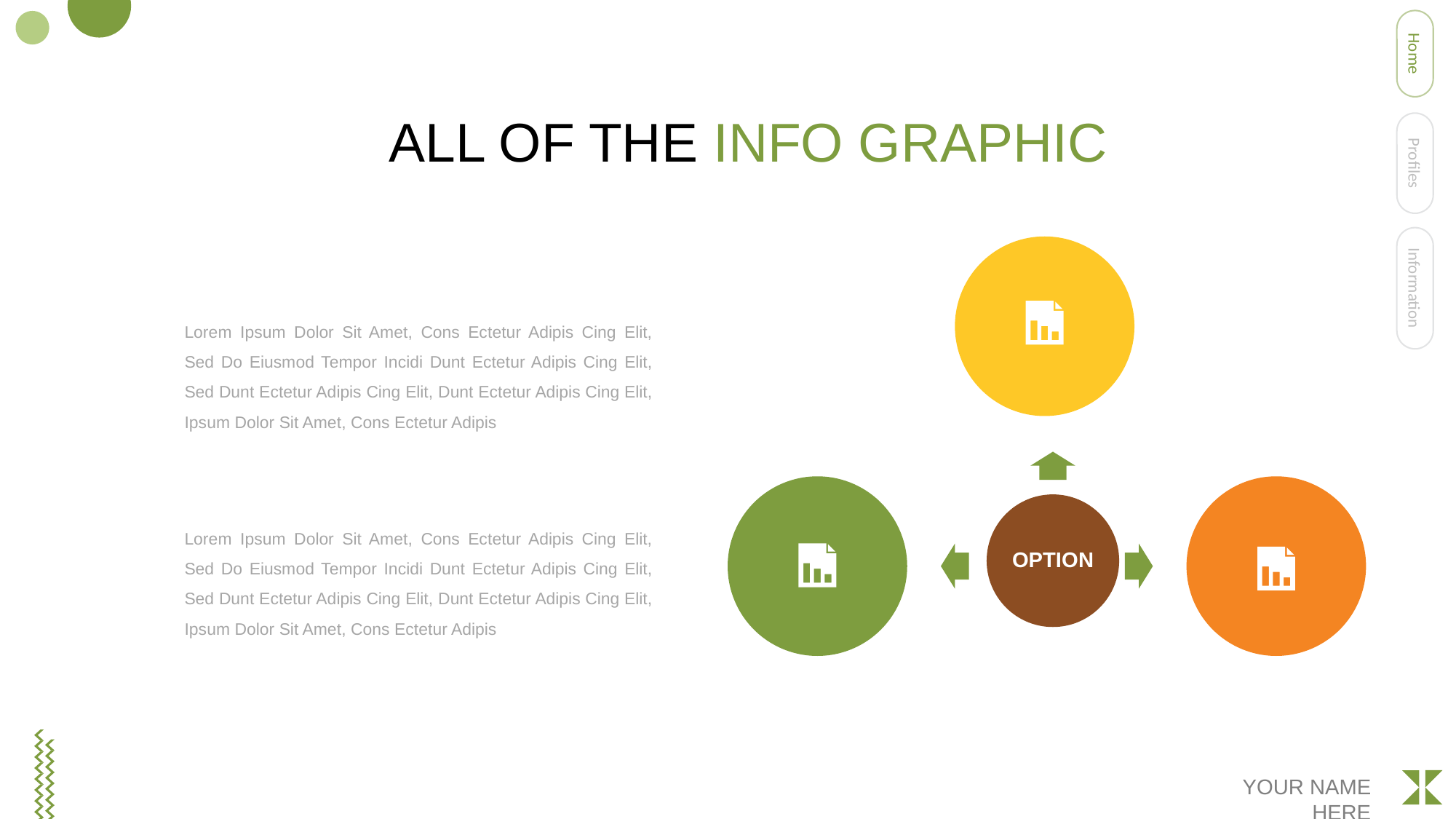

Home
ALL OF THE INFO GRAPHIC
Profiles

Information

Lorem Ipsum Dolor Sit Amet, Cons Ectetur Adipis Cing Elit, Sed Do Eiusmod Tempor Incidi Dunt Ectetur Adipis Cing Elit, Sed Dunt Ectetur Adipis Cing Elit, Dunt Ectetur Adipis Cing Elit, Ipsum Dolor Sit Amet, Cons Ectetur Adipis

OPTION
Lorem Ipsum Dolor Sit Amet, Cons Ectetur Adipis Cing Elit, Sed Do Eiusmod Tempor Incidi Dunt Ectetur Adipis Cing Elit, Sed Dunt Ectetur Adipis Cing Elit, Dunt Ectetur Adipis Cing Elit, Ipsum Dolor Sit Amet, Cons Ectetur Adipis

YOUR NAME HERE